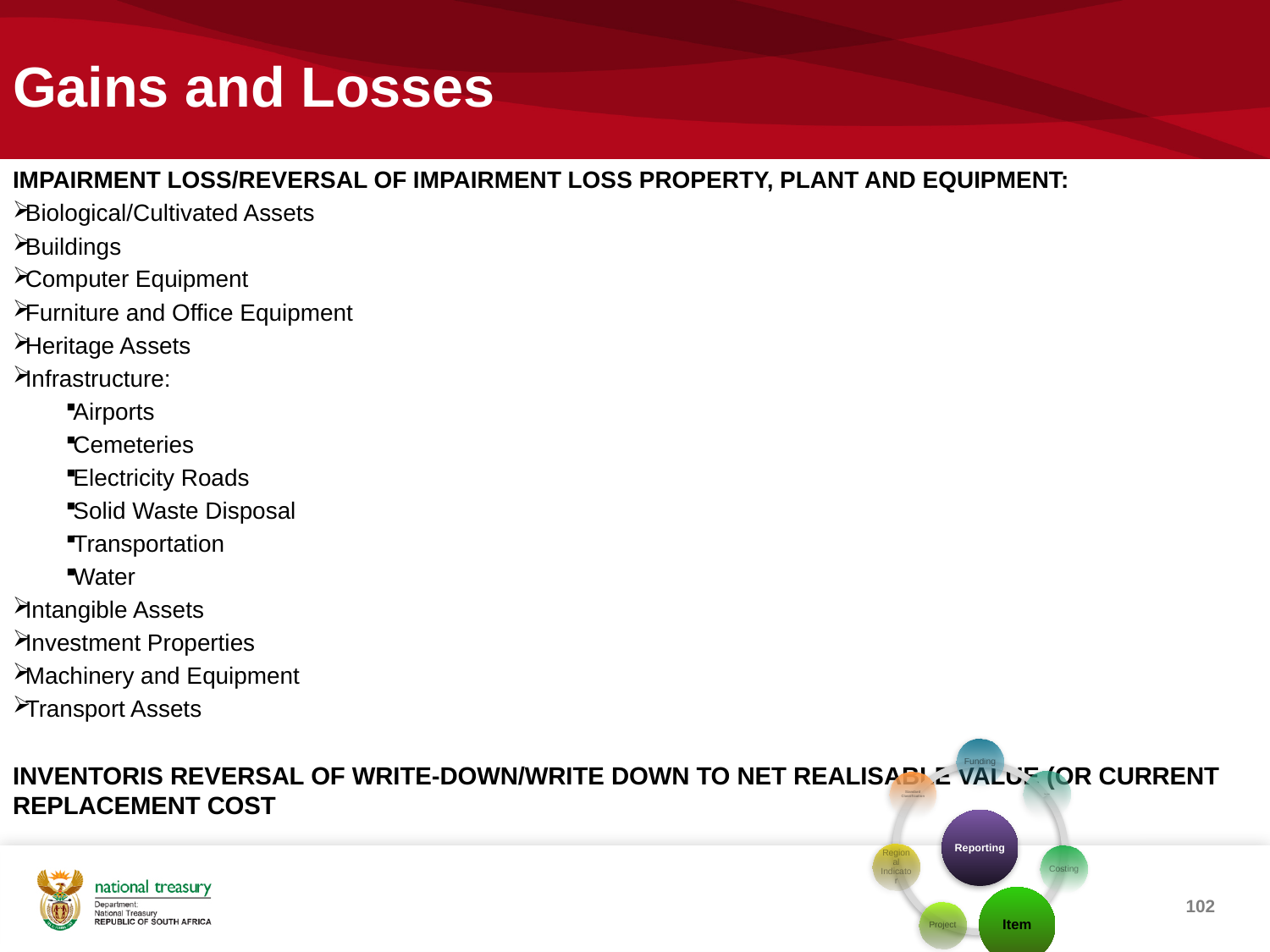

# Gains and Losses
IMPAIRMENT LOSS/REVERSAL OF IMPAIRMENT LOSS PROPERTY, PLANT AND EQUIPMENT:
Biological/Cultivated Assets
Buildings
Computer Equipment
Furniture and Office Equipment
Heritage Assets
Infrastructure:
Airports
Cemeteries
Electricity Roads
Solid Waste Disposal
Transportation
Water
Intangible Assets
Investment Properties
Machinery and Equipment
Transport Assets

INVENTORIS REVERSAL OF WRITE-DOWN/WRITE DOWN TO NET REALISABLE VALUE (OR CURRENT REPLACEMENT COST

Reporting
Funding
Function
Costing
Item
Project
Regional Indicator
Standard Classification
102